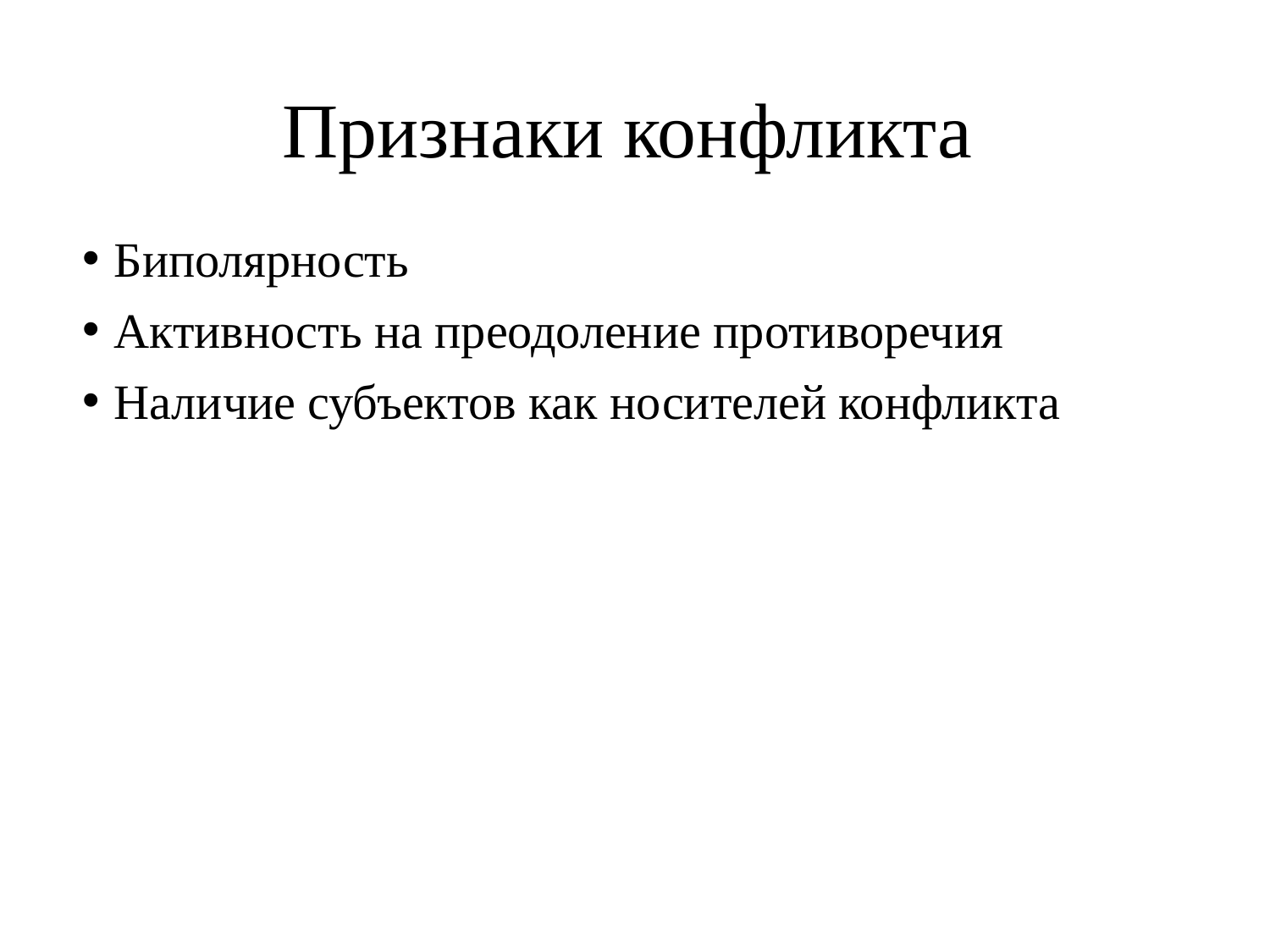

# Признаки конфликта
Биполярность
Активность на преодоление противоречия
Наличие субъектов как носителей конфликта